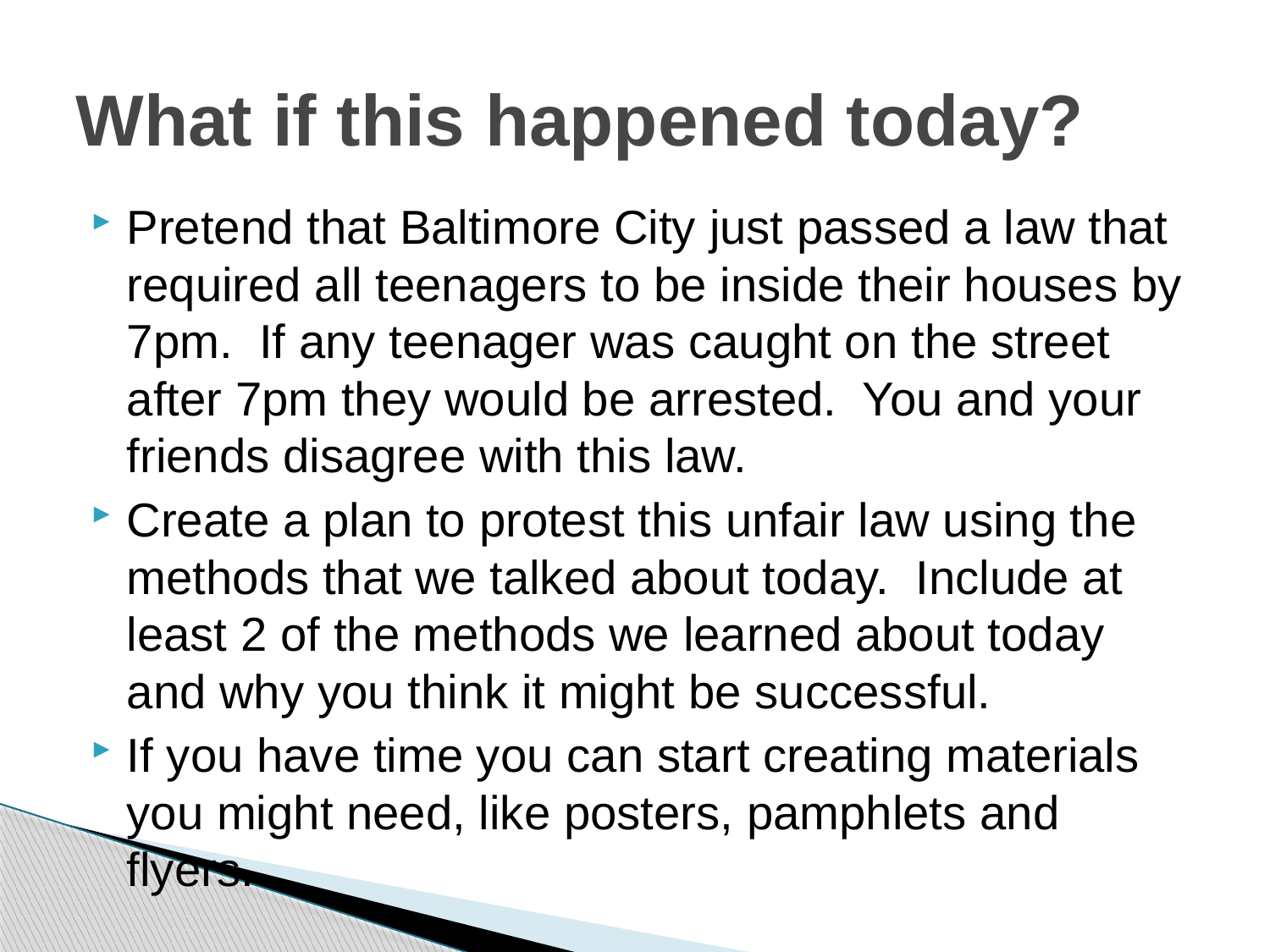

# What if this happened today?
Pretend that Baltimore City just passed a law that required all teenagers to be inside their houses by 7pm.  If any teenager was caught on the street after 7pm they would be arrested.  You and your friends disagree with this law.
Create a plan to protest this unfair law using the methods that we talked about today.  Include at least 2 of the methods we learned about today and why you think it might be successful.
If you have time you can start creating materials you might need, like posters, pamphlets and flyers.